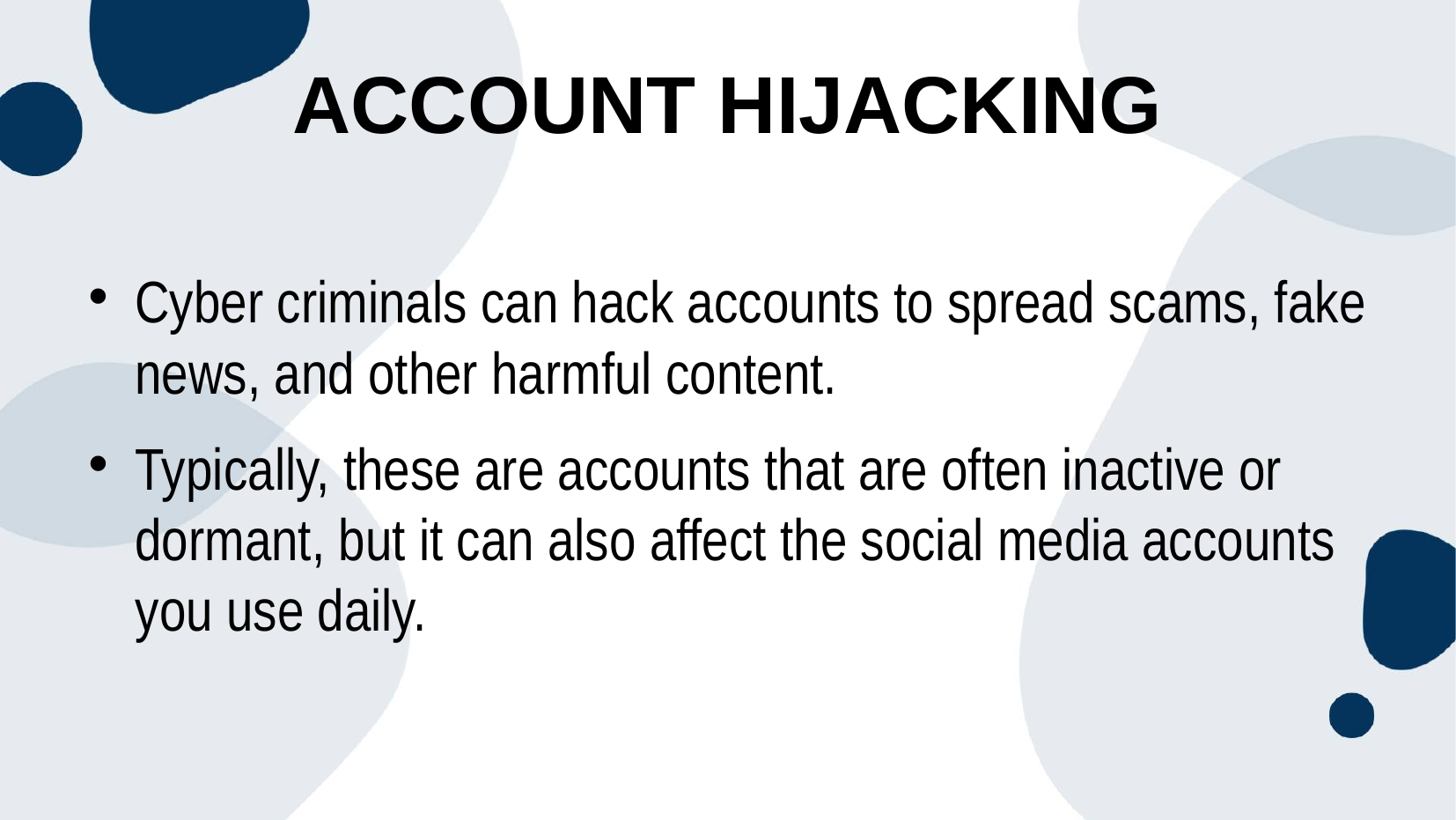

# Account hijacking
Cyber criminals can hack accounts to spread scams, fake news, and other harmful content.
Typically, these are accounts that are often inactive or dormant, but it can also affect the social media accounts you use daily.